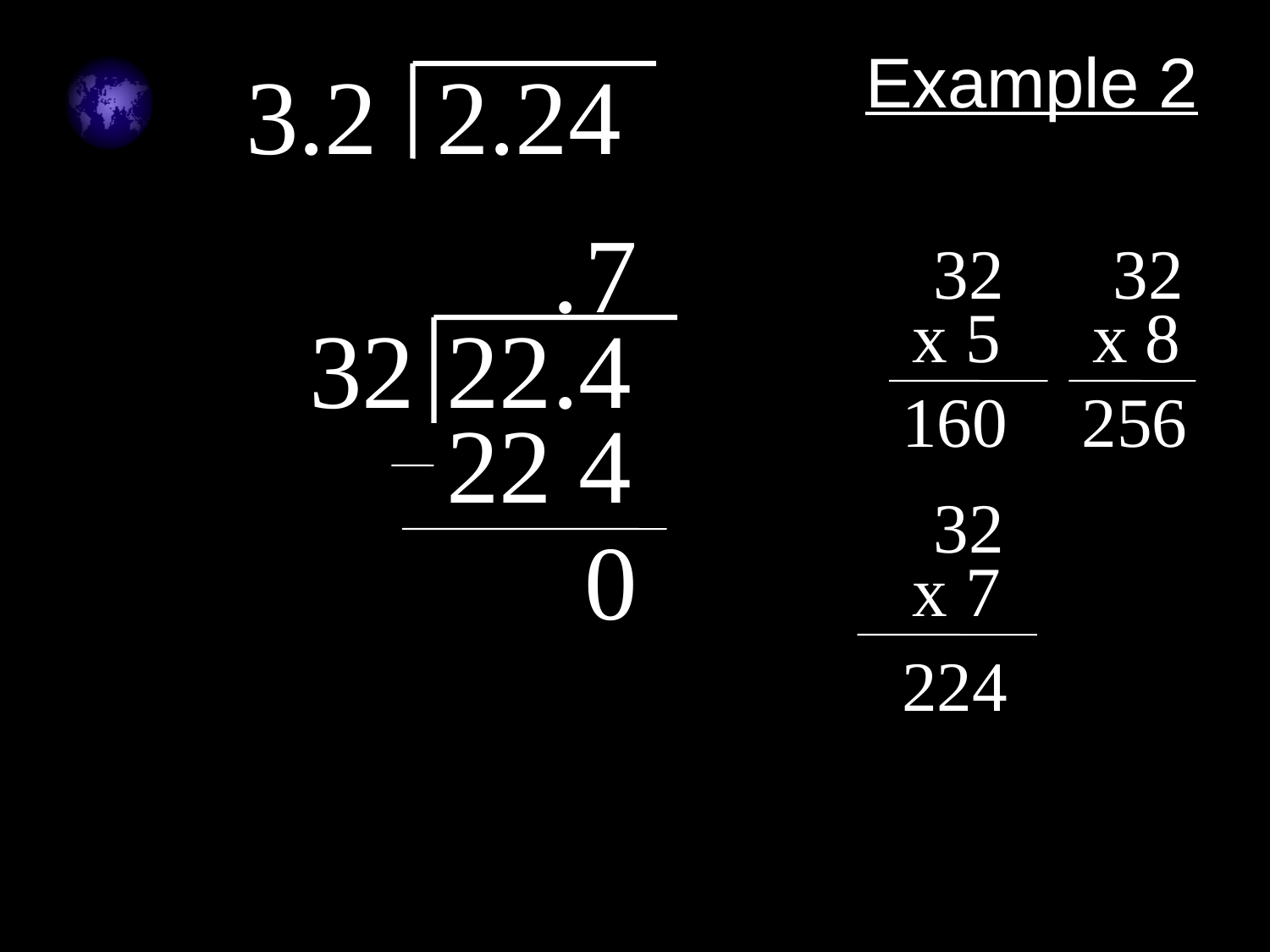

# Example 2
3.2
2.24

.
7
32
32
x 5
x 8
32
22.4

160
256

22 4

32
0

x 7

224